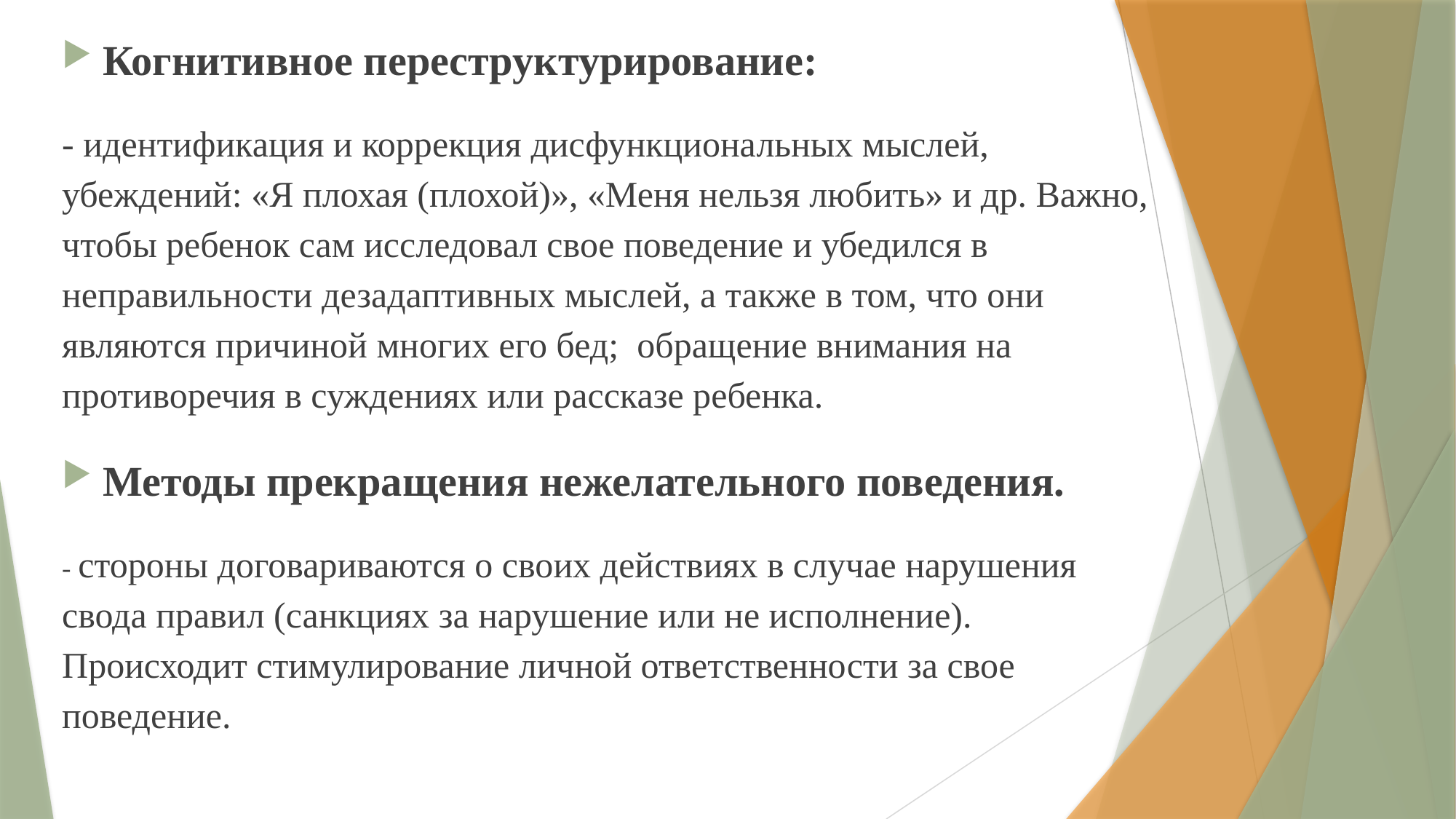

Когнитивное переструктурирование:
- идентификация и коррекция дисфункциональных мыслей, убеждений: «Я плохая (плохой)», «Меня нельзя любить» и др. Важно, чтобы ребенок сам исследовал свое поведение и убедился в неправильности дезадаптивных мыслей, а также в том, что они являются причиной многих его бед;  обращение внимания на противоречия в суждениях или рассказе ребенка.
Методы прекращения нежелательного поведения.
- cтороны договариваются о своих действиях в случае нарушения свода правил (санкциях за нарушение или не исполнение). Происходит стимулирование личной ответственности за свое поведение.